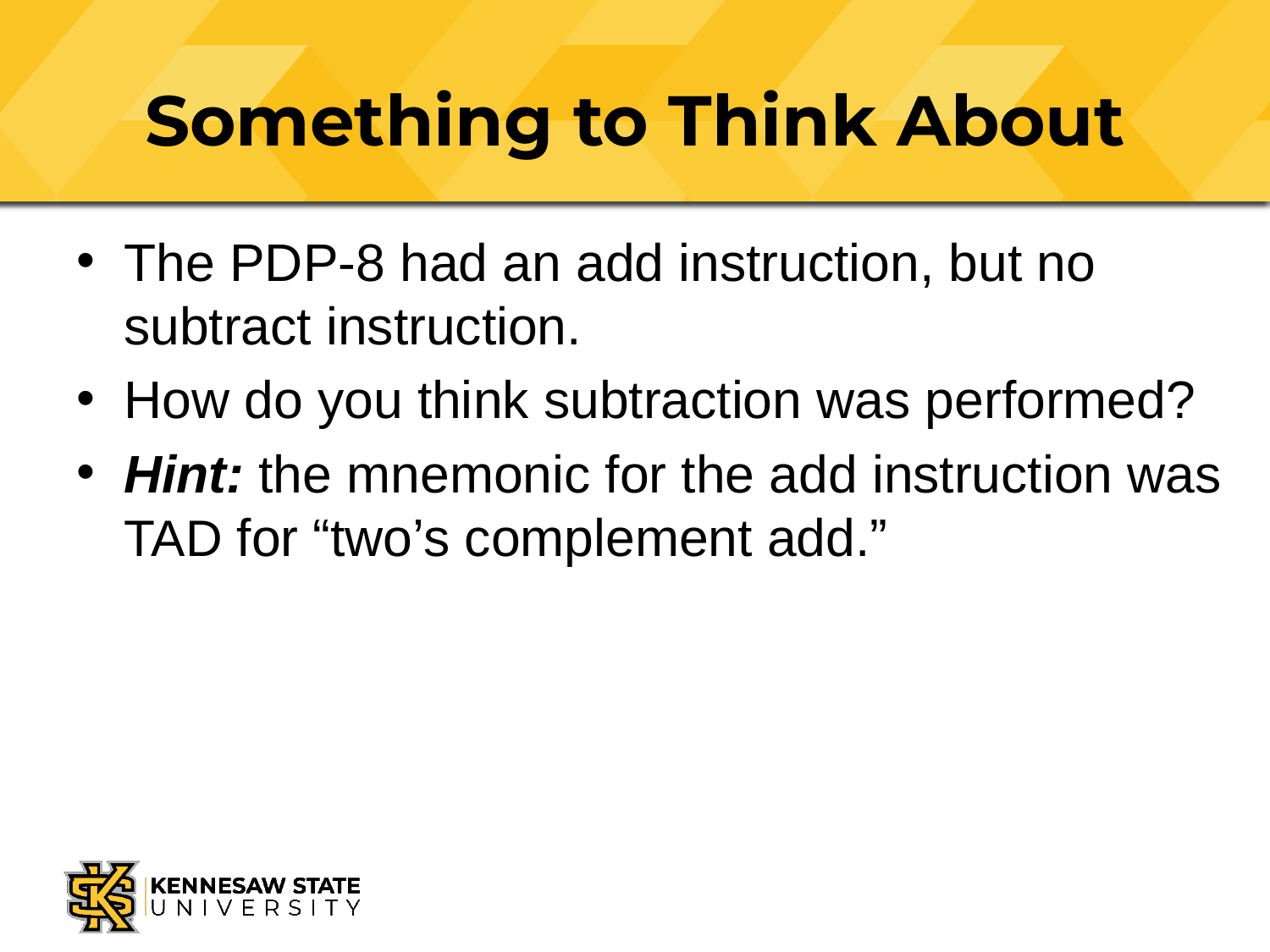

# Something to Think About
The PDP-8 had an add instruction, but no subtract instruction.
How do you think subtraction was performed?
Hint: the mnemonic for the add instruction was TAD for “two’s complement add.”